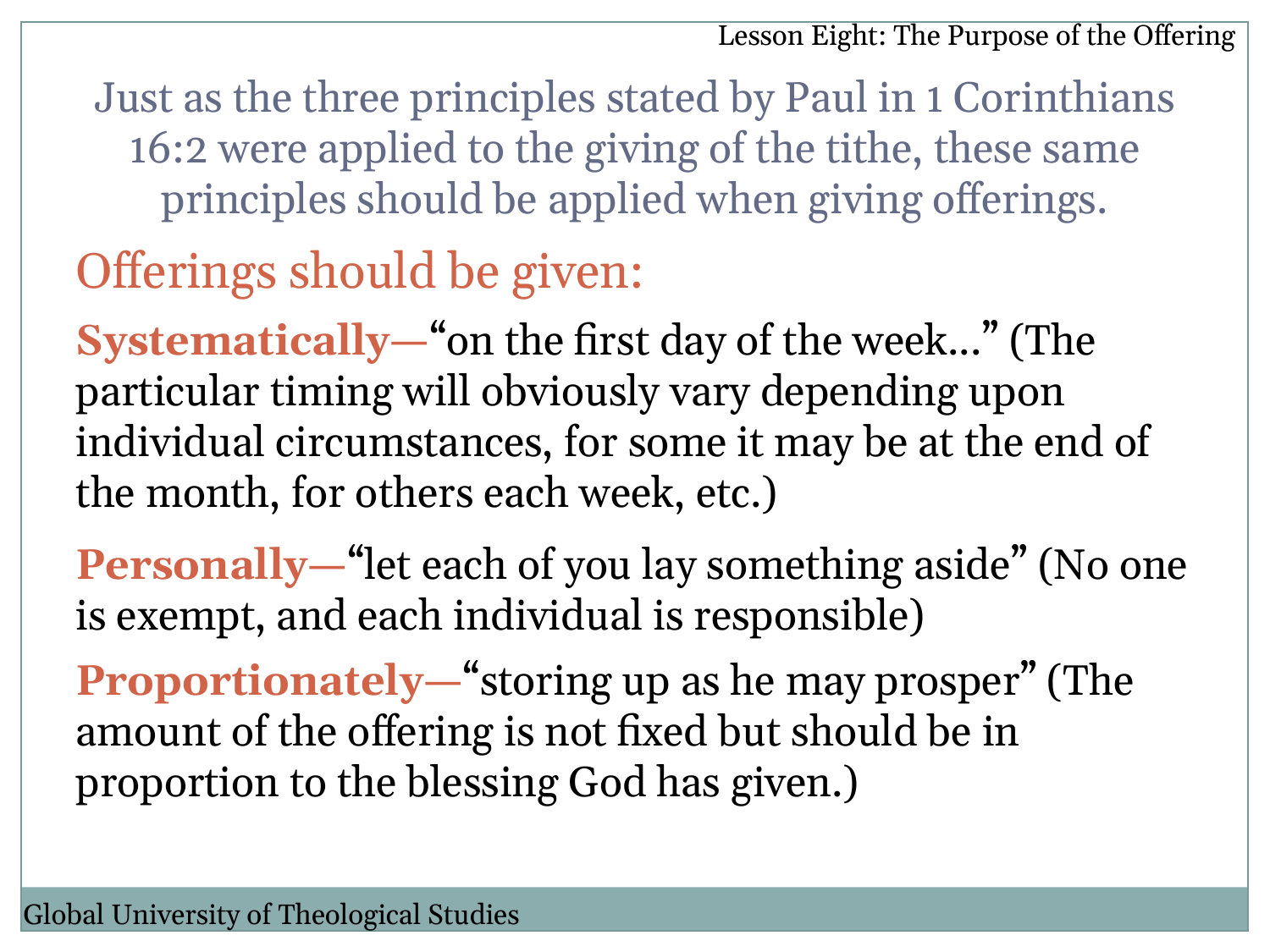

Lesson Eight: The Purpose of the Offering
Just as the three principles stated by Paul in 1 Corinthians 16:2 were applied to the giving of the tithe, these same principles should be applied when giving offerings.
Offerings should be given:
Systematically—“on the first day of the week...” (The particular timing will obviously vary depending upon individual circumstances, for some it may be at the end of the month, for others each week, etc.)
Personally—“let each of you lay something aside” (No one is exempt, and each individual is responsible)
Proportionately—“storing up as he may prosper” (The amount of the offering is not fixed but should be in proportion to the blessing God has given.)
Global University of Theological Studies